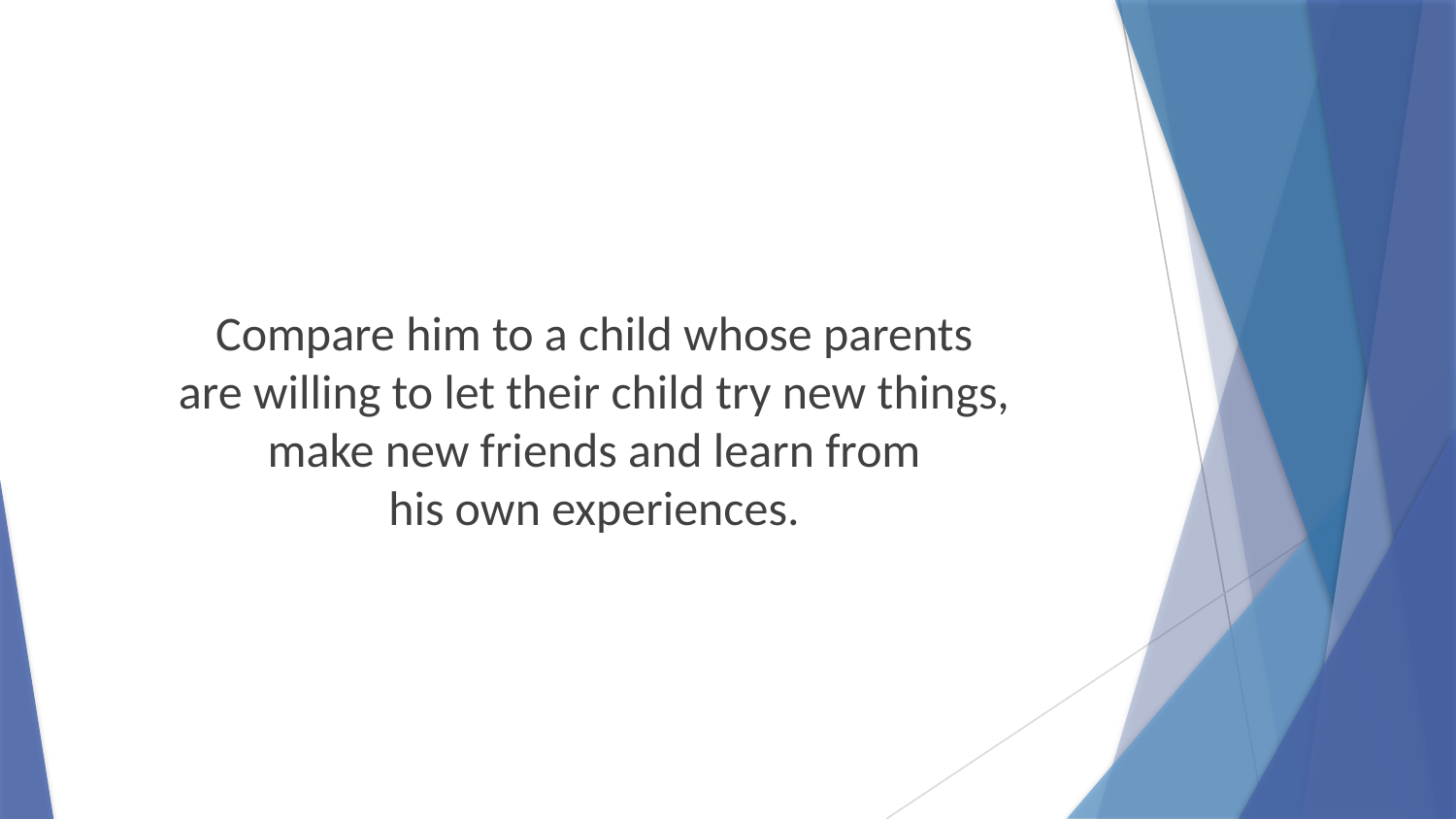

Compare him to a child whose parents
are willing to let their child try new things,
make new friends and learn from
his own experiences.